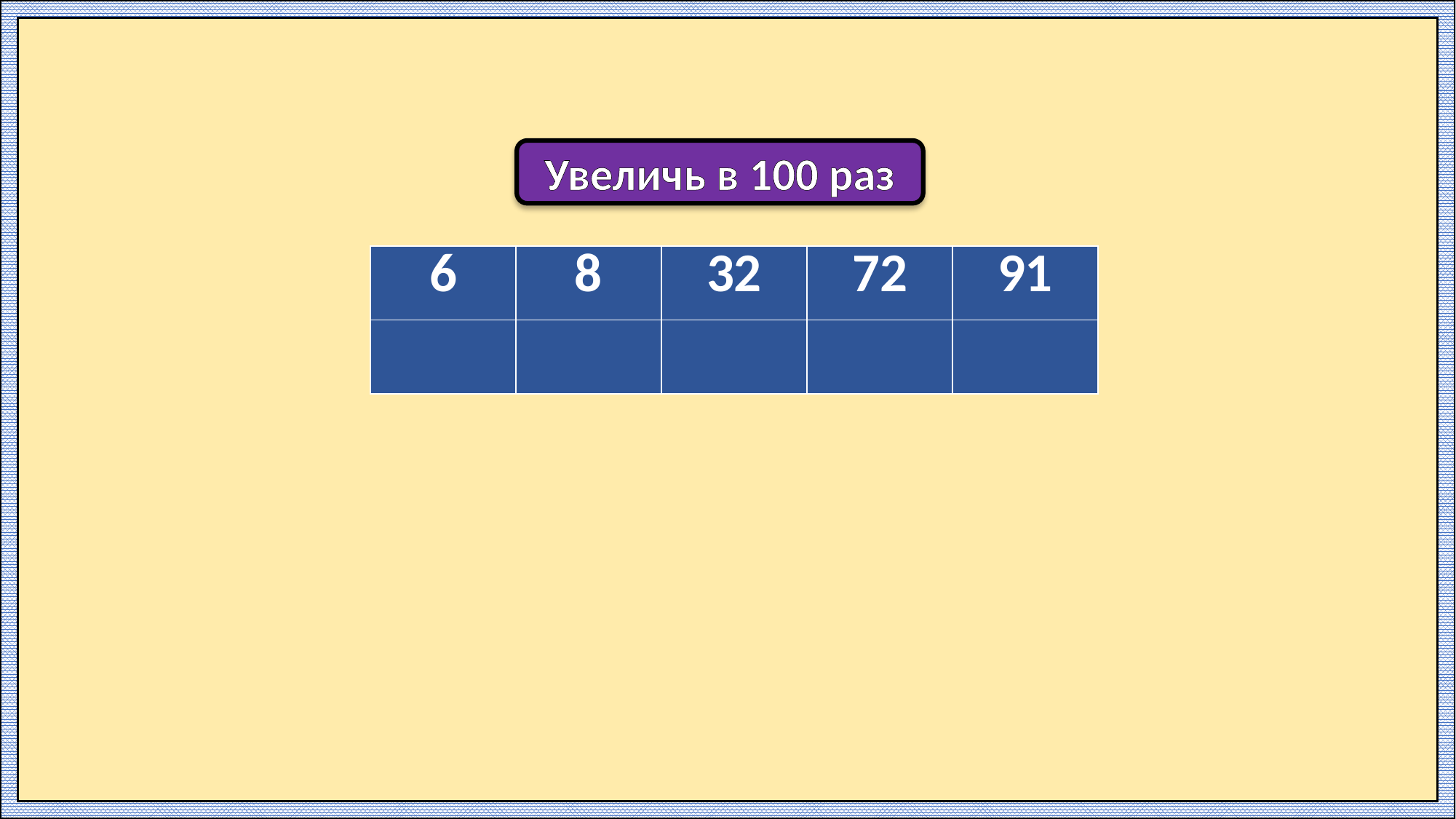

Увеличь в 100 раз
| 6 | 8 | 32 | 72 | 91 |
| --- | --- | --- | --- | --- |
|  |  |  |  |  |